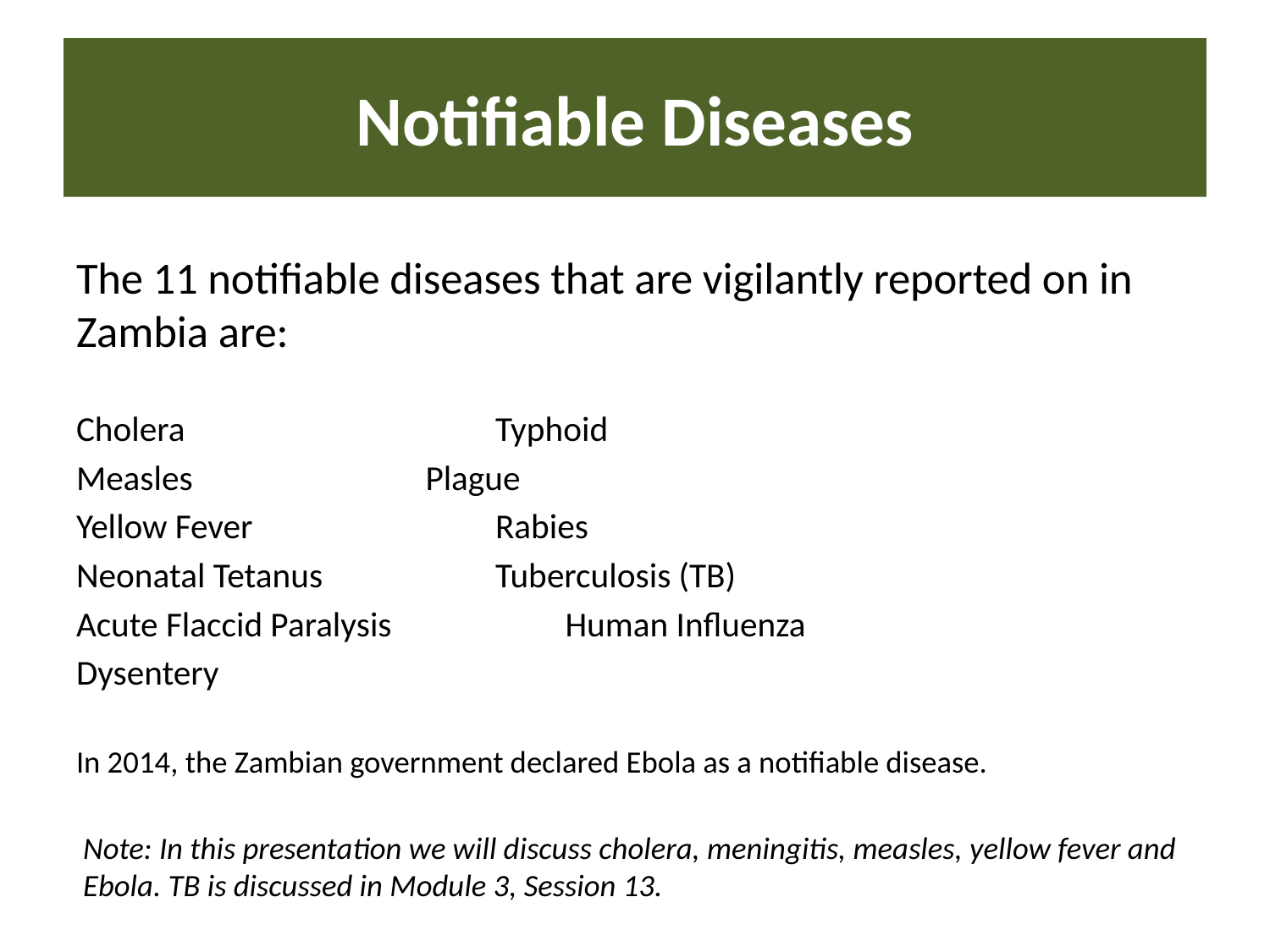

# Notifiable Diseases

The 11 notifiable diseases that are vigilantly reported on in Zambia are:

Cholera					Typhoid
Measles				Plague
Yellow Fever				Rabies
Neonatal Tetanus			Tuberculosis (TB)
Acute Flaccid Paralysis			Human Influenza
Dysentery

In 2014, the Zambian government declared Ebola as a notifiable disease.

Note: In this presentation we will discuss cholera, meningitis, measles, yellow fever and Ebola. TB is discussed in Module 3, Session 13.